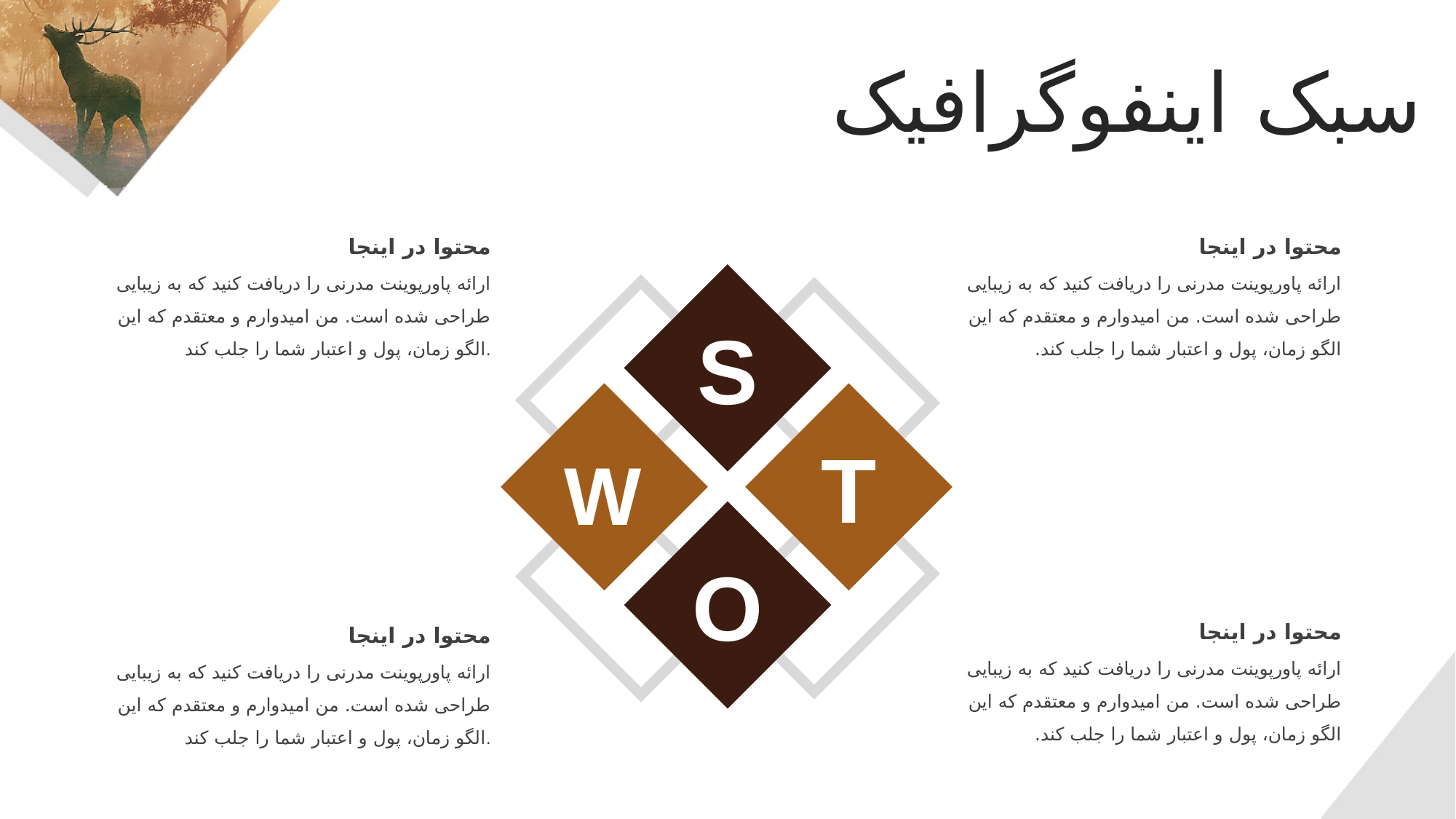

سبک اینفوگرافیک
محتوا در اینجا
ارائه پاورپوینت مدرنی را دریافت کنید که به زیبایی طراحی شده است. من امیدوارم و معتقدم که این الگو زمان، پول و اعتبار شما را جلب کند.
محتوا در اینجا
ارائه پاورپوینت مدرنی را دریافت کنید که به زیبایی طراحی شده است. من امیدوارم و معتقدم که این الگو زمان، پول و اعتبار شما را جلب کند.

S

T
W

O
محتوا در اینجا
ارائه پاورپوینت مدرنی را دریافت کنید که به زیبایی طراحی شده است. من امیدوارم و معتقدم که این الگو زمان، پول و اعتبار شما را جلب کند.
محتوا در اینجا
ارائه پاورپوینت مدرنی را دریافت کنید که به زیبایی طراحی شده است. من امیدوارم و معتقدم که این الگو زمان، پول و اعتبار شما را جلب کند.